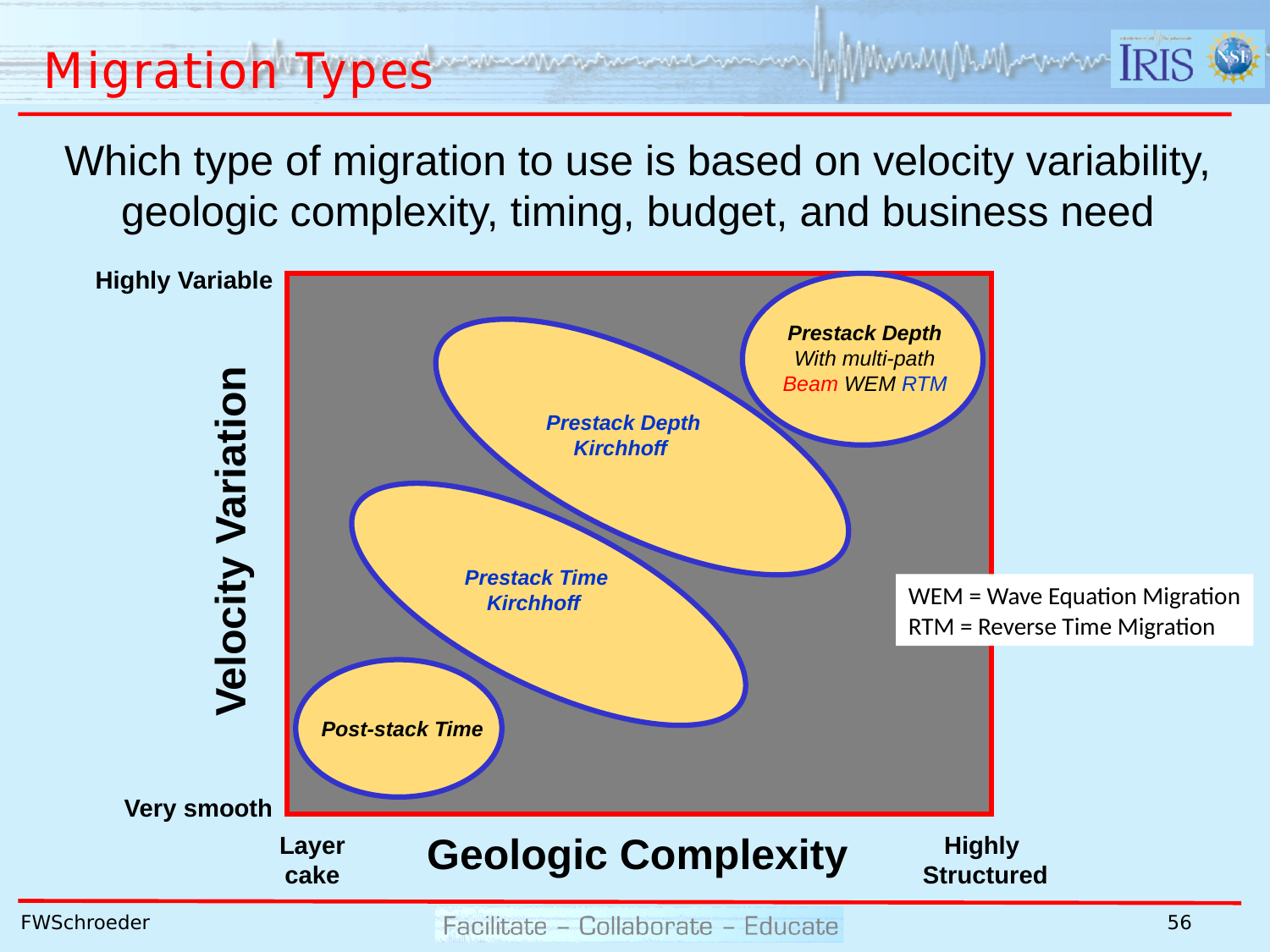

# Migration Types
Which type of migration to use is based on velocity variability, geologic complexity, timing, budget, and business need
Highly Variable

Prestack Depth
With multi-path
Beam WEM RTM

Prestack Depth
Kirchhoff
Velocity Variation

Prestack Time
Kirchhoff
WEM = Wave Equation Migration
RTM = Reverse Time Migration

Post-stack Time
Very smooth
Geologic Complexity
Layer
cake
Highly
Structured